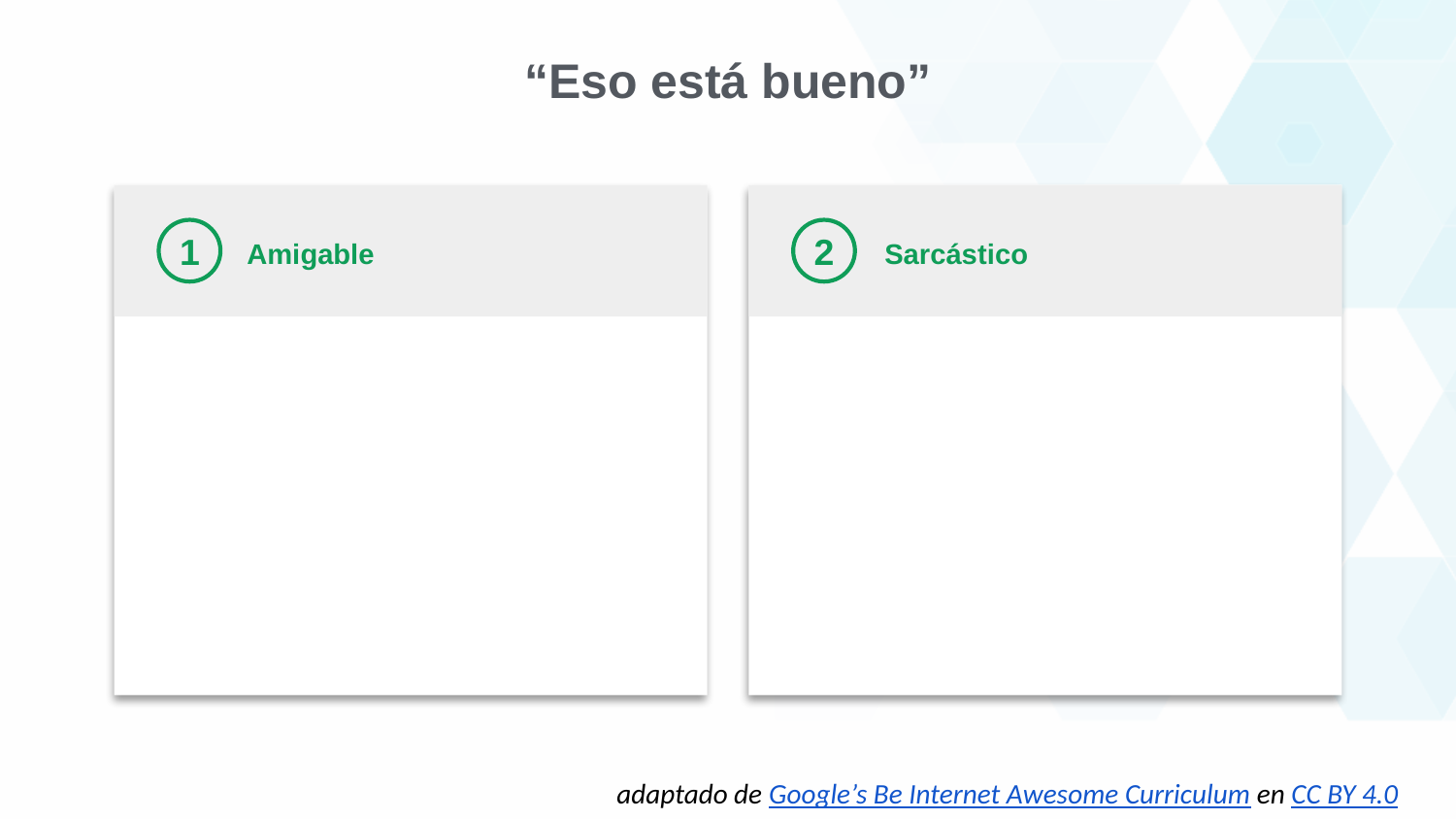

“Eso está bueno”

1
2

Amigable
Sarcástico
adaptado de Google’s Be Internet Awesome Curriculum en CC BY 4.0